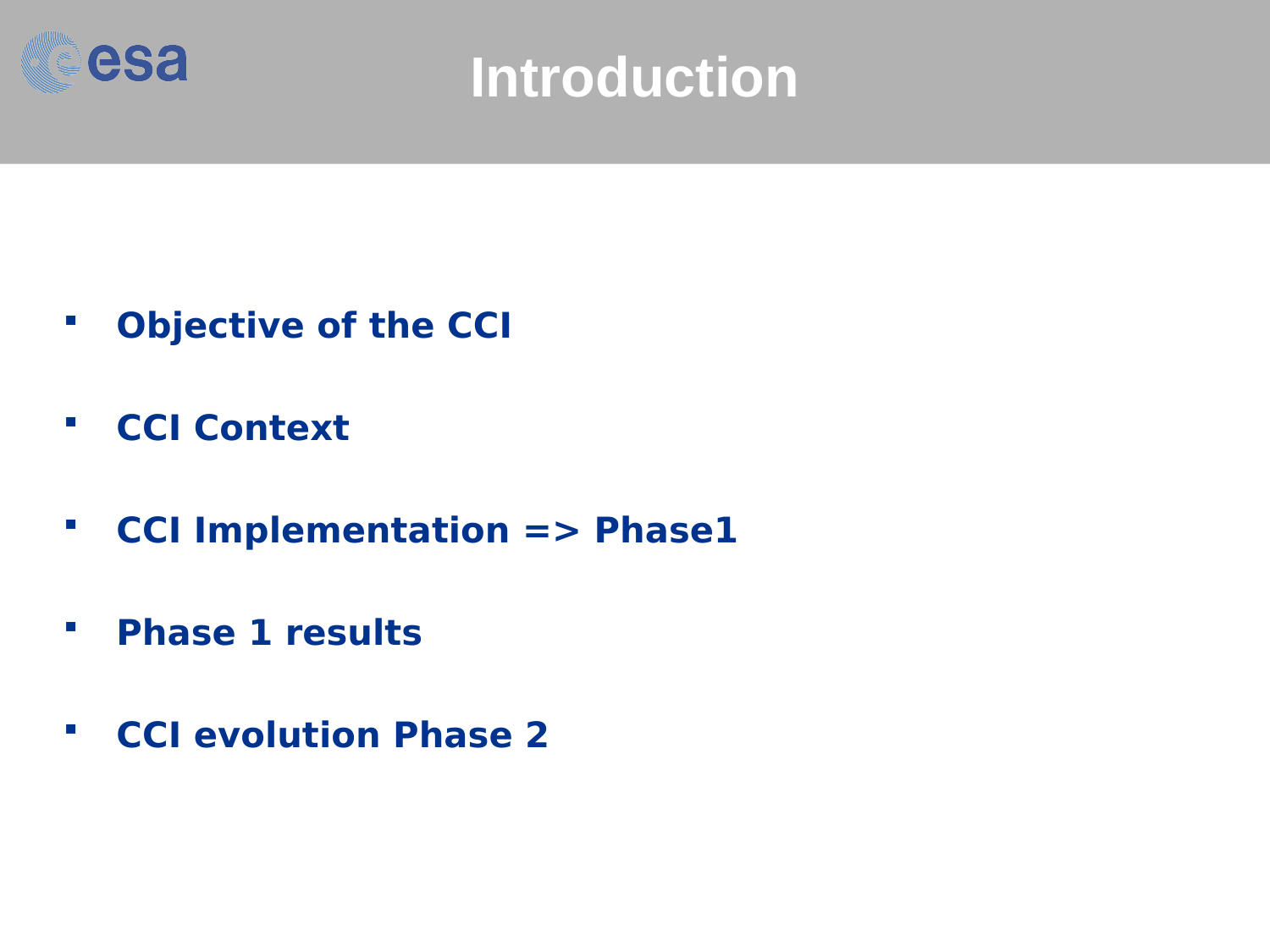

# Introduction
Objective of the CCI

CCI Context

CCI Implementation => Phase1

Phase 1 results

CCI evolution Phase 2